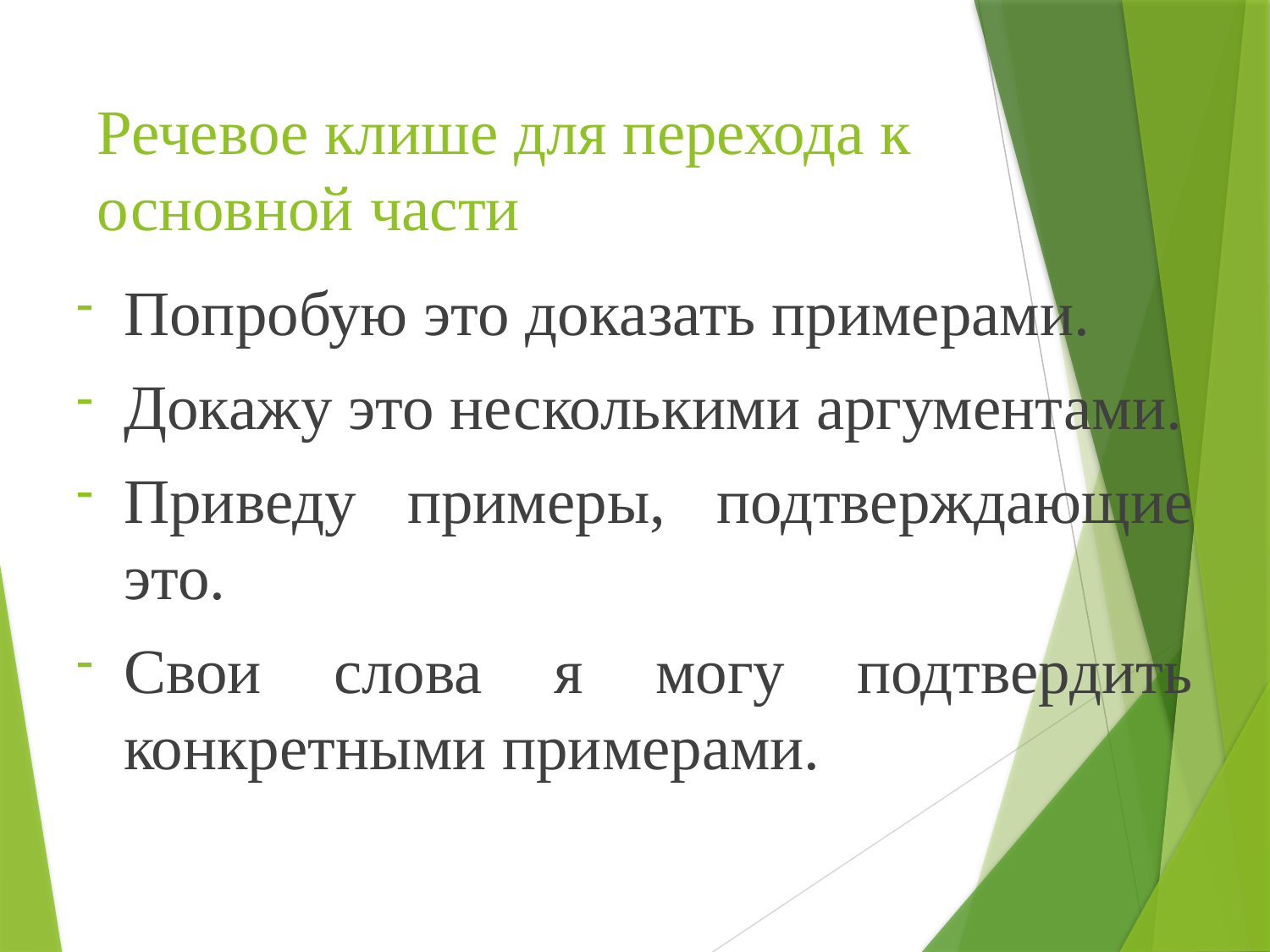

# Речевое клише для перехода к основной части
Попробую это доказать примерами.
Докажу это несколькими аргументами.
Приведу примеры, подтверждающие это.
Свои слова я могу подтвердить конкретными примерами.